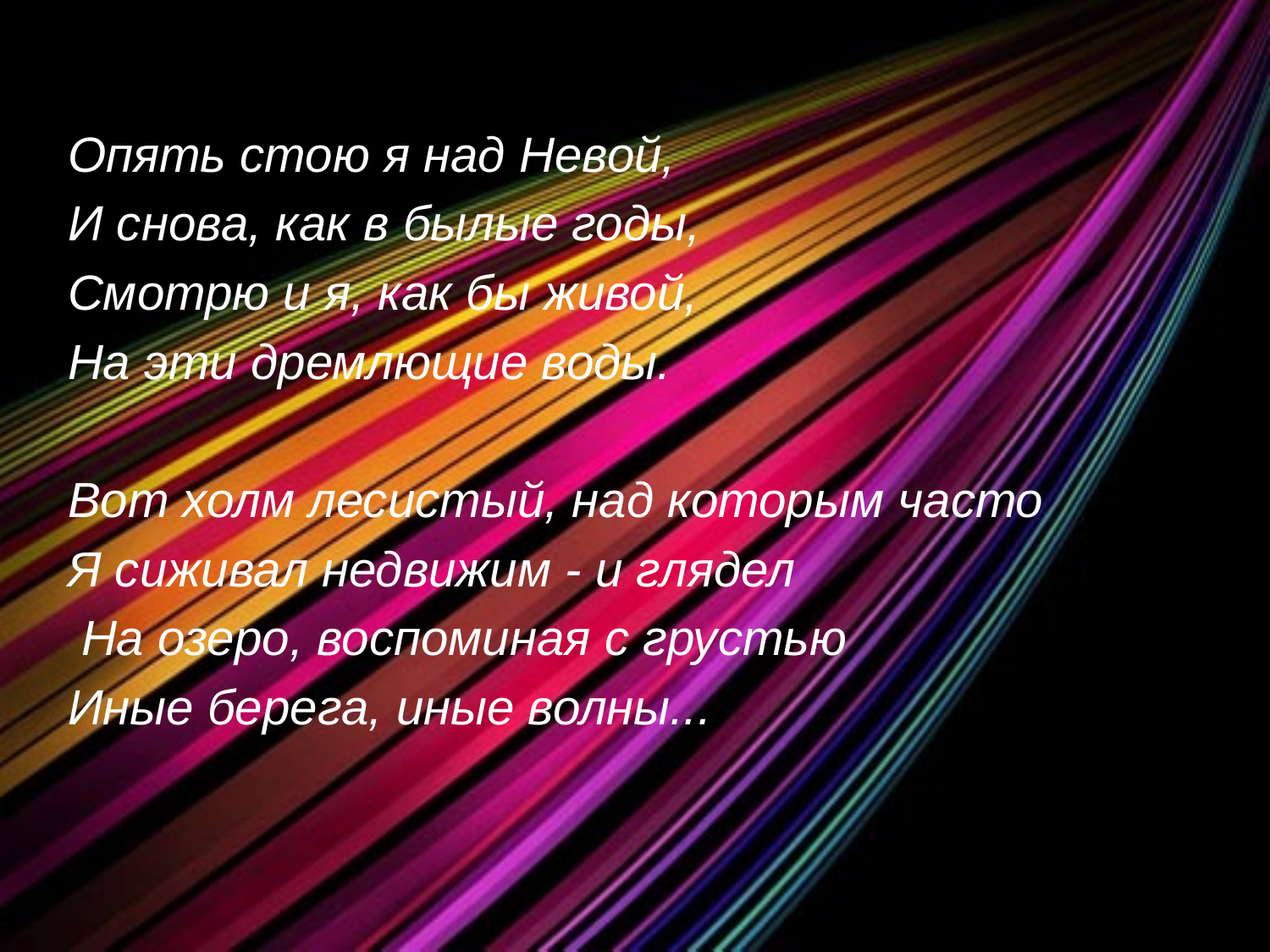

Опять стою я над Невой,
И снова, как в былые годы,
Смотрю и я, как бы живой,
На эти дремлющие воды.

Вот холм лесистый, над которым часто
Я сиживал недвижим - и глядел
 На озеро, воспоминая с грустью
Иные берега, иные волны...